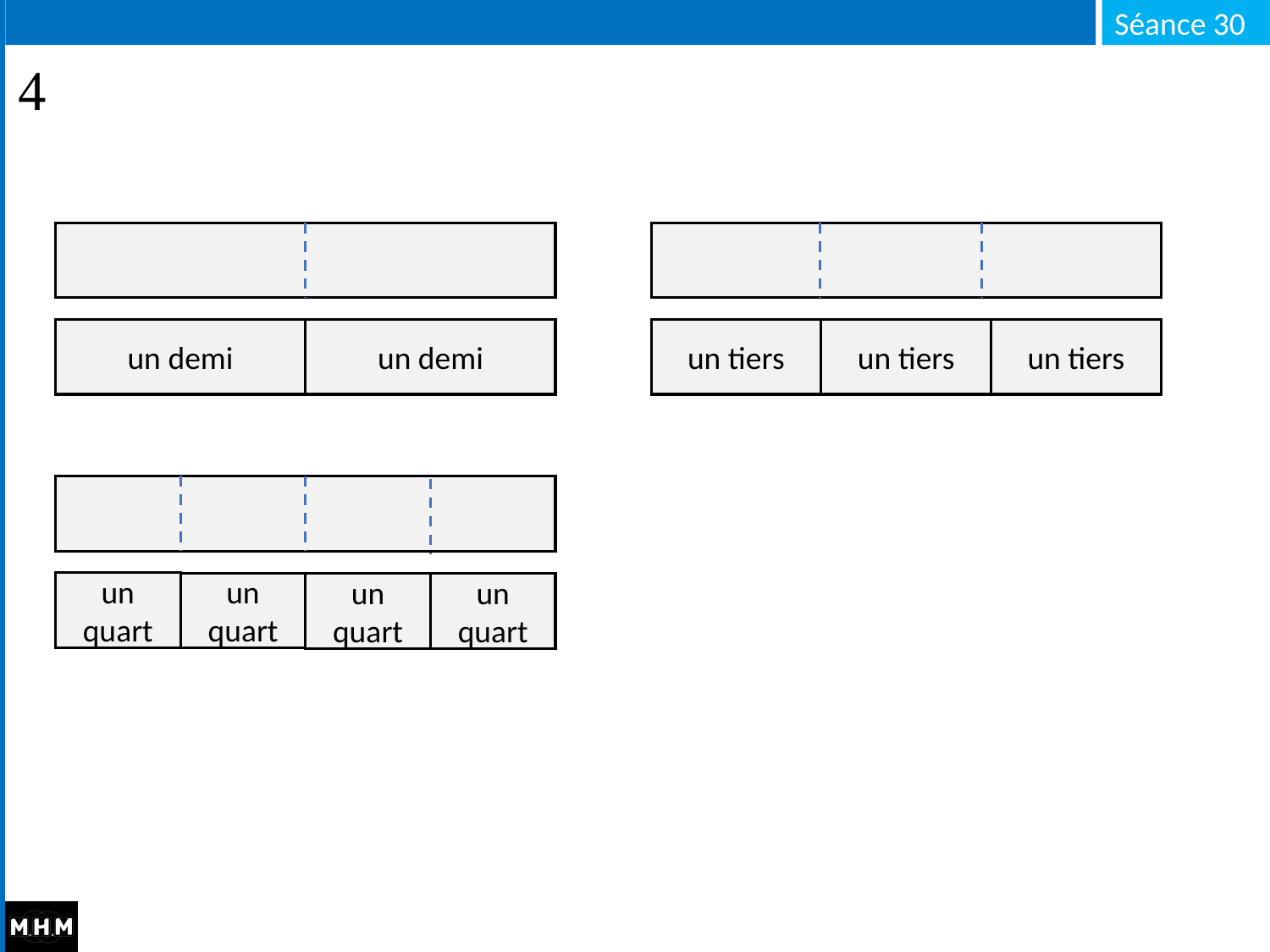

#

un tiers
un tiers
un tiers
un demi
un demi

un quart
un quart
un quart
un quart